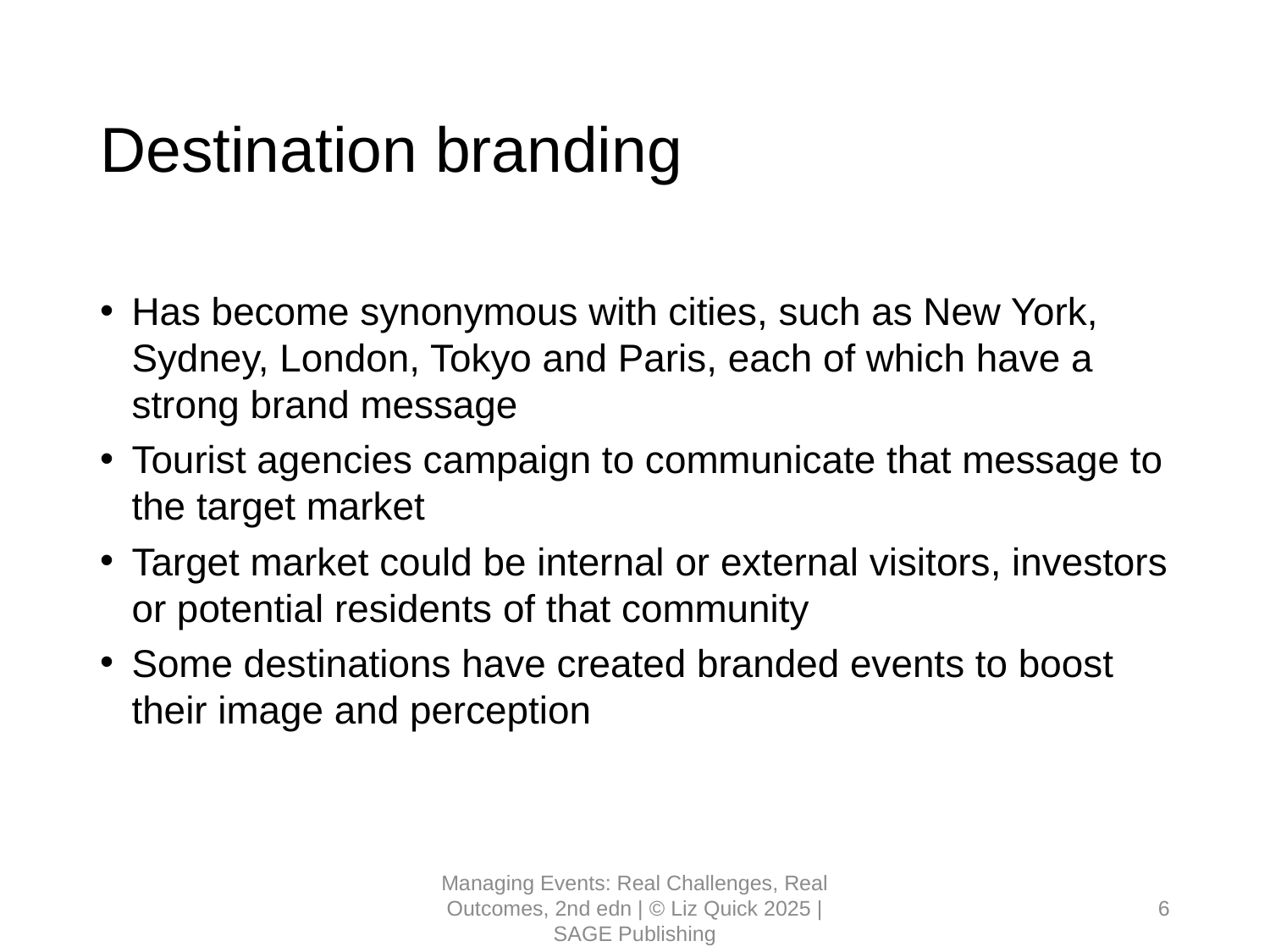

# Destination branding
Has become synonymous with cities, such as New York, Sydney, London, Tokyo and Paris, each of which have a strong brand message
Tourist agencies campaign to communicate that message to the target market
Target market could be internal or external visitors, investors or potential residents of that community
Some destinations have created branded events to boost their image and perception
Managing Events: Real Challenges, Real Outcomes, 2nd edn | © Liz Quick 2025 | SAGE Publishing
6